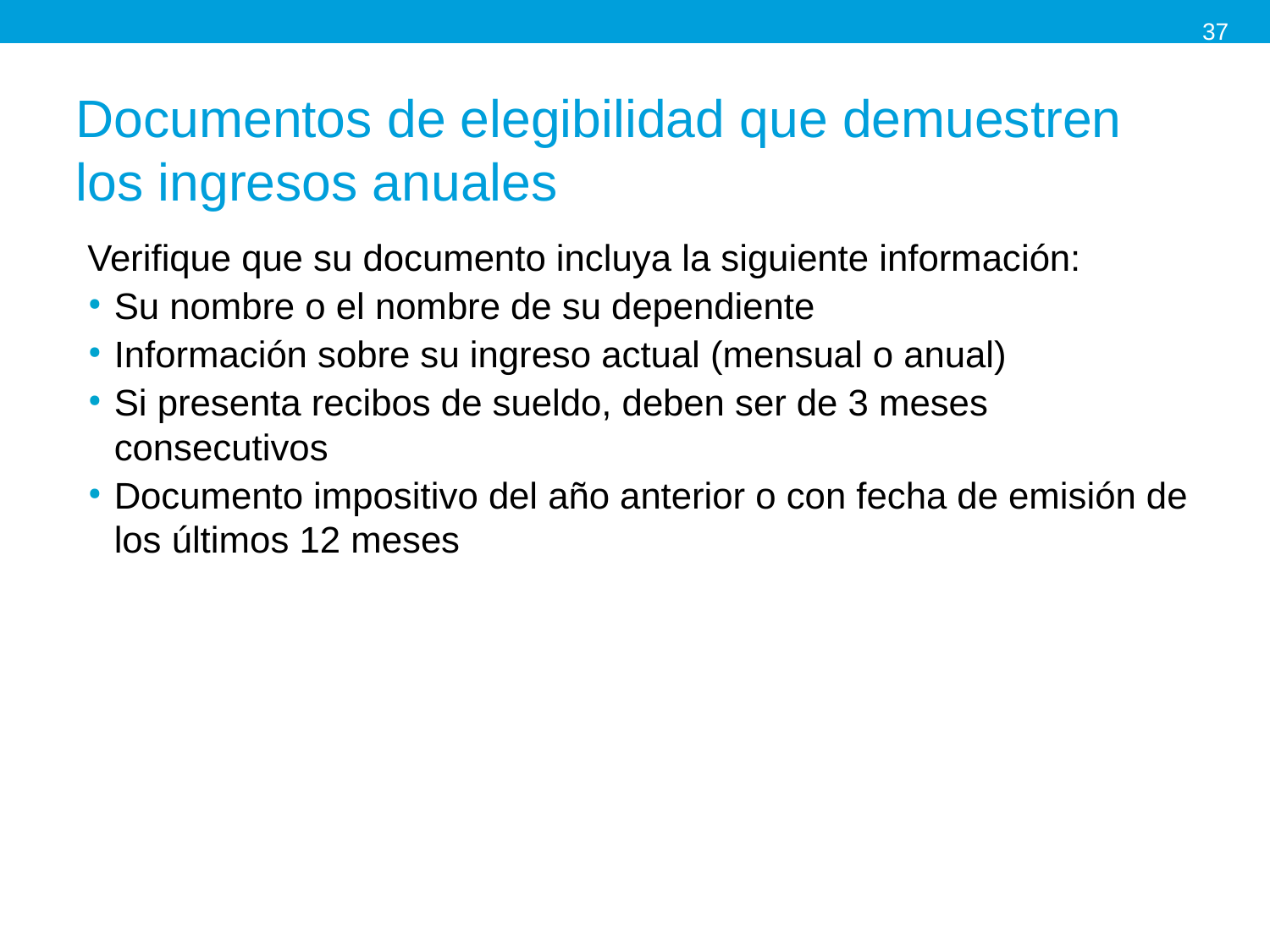

37
# Documentos de elegibilidad que demuestren los ingresos anuales
Verifique que su documento incluya la siguiente información:
Su nombre o el nombre de su dependiente
Información sobre su ingreso actual (mensual o anual)
Si presenta recibos de sueldo, deben ser de 3 meses consecutivos
Documento impositivo del año anterior o con fecha de emisión de los últimos 12 meses